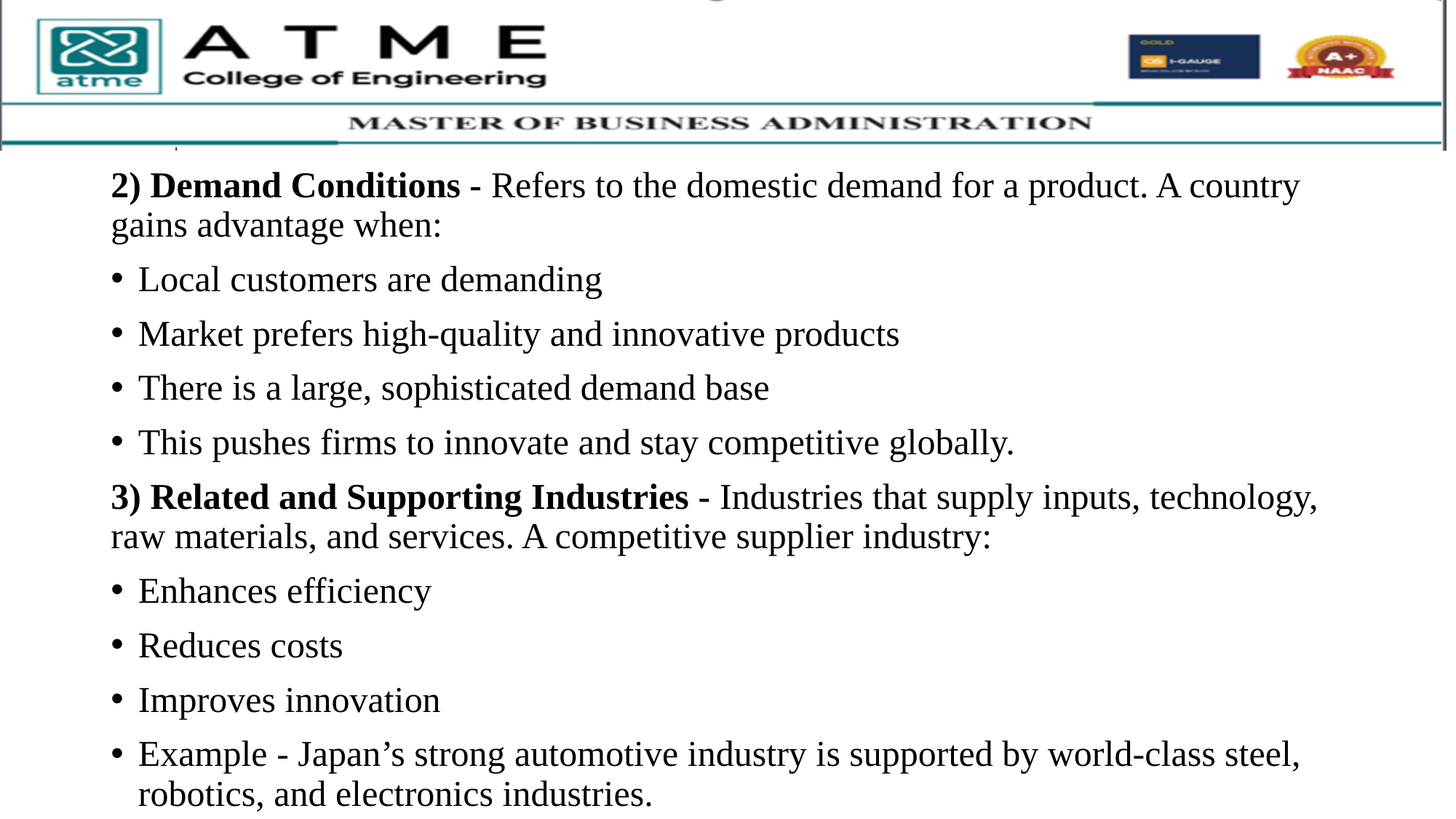

2) Demand Conditions - Refers to the domestic demand for a product. A country gains advantage when:
Local customers are demanding
Market prefers high-quality and innovative products
There is a large, sophisticated demand base
This pushes firms to innovate and stay competitive globally.
3) Related and Supporting Industries - Industries that supply inputs, technology, raw materials, and services. A competitive supplier industry:
Enhances efficiency
Reduces costs
Improves innovation
Example - Japan’s strong automotive industry is supported by world-class steel, robotics, and electronics industries.